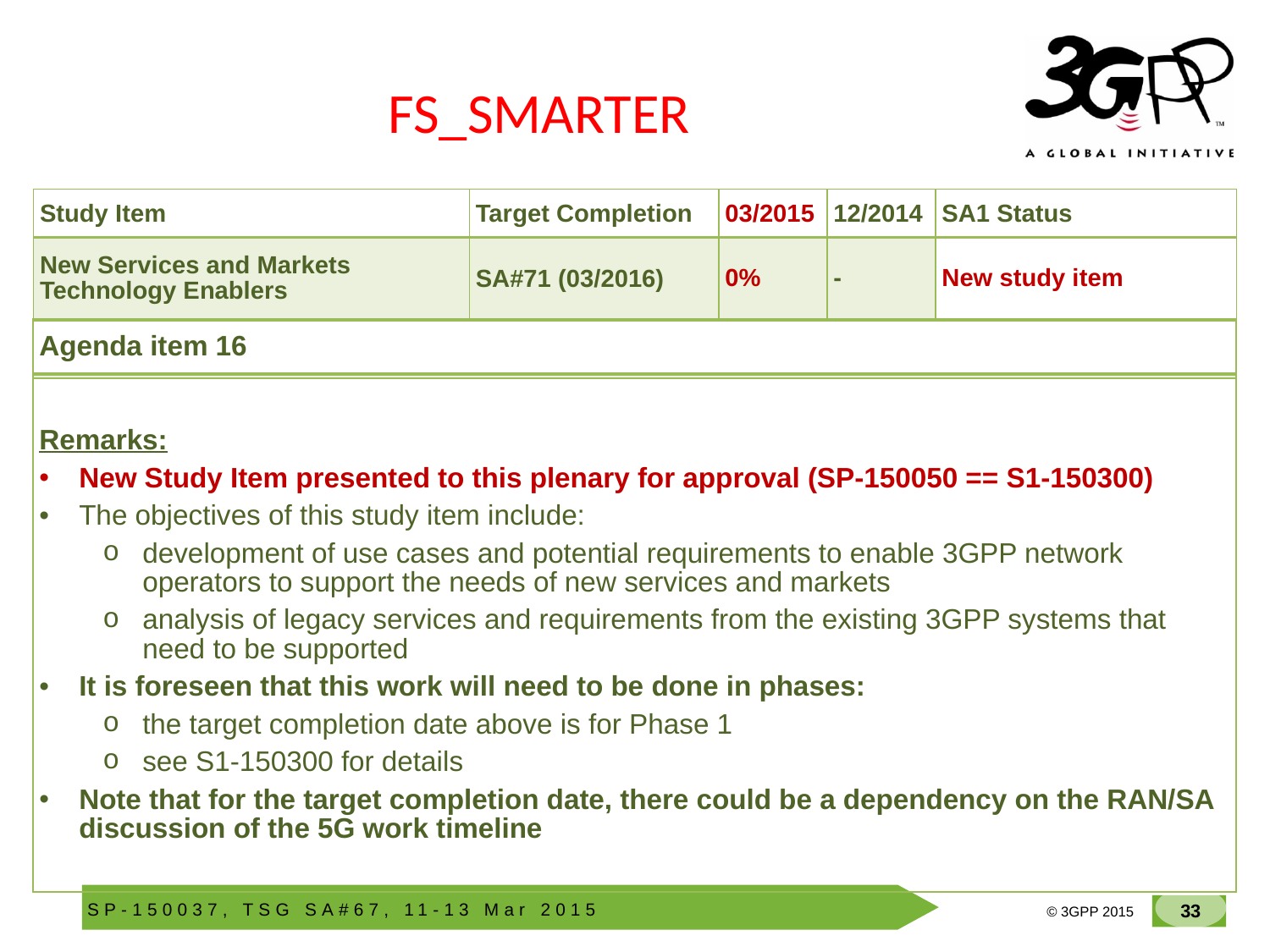

# FS_SMARTER
| Study Item | Target Completion | 03/2015 | 12/2014 | SA1 Status |
| --- | --- | --- | --- | --- |
| New Services and Markets Technology Enablers | SA#71 (03/2016) | 0% | - | New study item |
| Agenda item 16 |
| --- |
|  |
| Remarks: New Study Item presented to this plenary for approval (SP-150050 == S1-150300) The objectives of this study item include: development of use cases and potential requirements to enable 3GPP network operators to support the needs of new services and markets analysis of legacy services and requirements from the existing 3GPP systems that need to be supported It is foreseen that this work will need to be done in phases: the target completion date above is for Phase 1 see S1-150300 for details Note that for the target completion date, there could be a dependency on the RAN/SA discussion of the 5G work timeline |